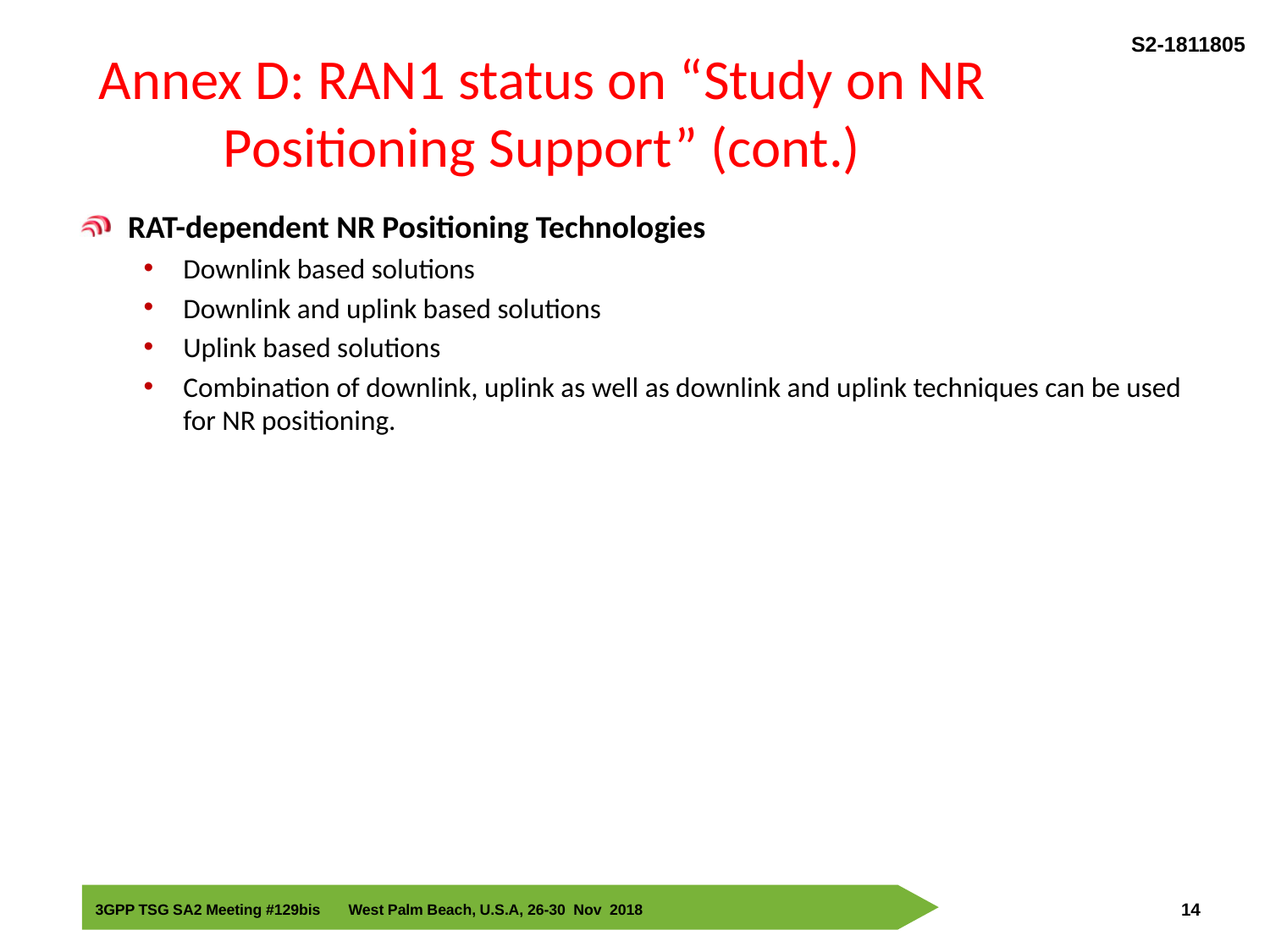

# Annex D: RAN1 status on “Study on NR Positioning Support” (cont.)
RAT-dependent NR Positioning Technologies
Downlink based solutions
Downlink and uplink based solutions
Uplink based solutions
Combination of downlink, uplink as well as downlink and uplink techniques can be used for NR positioning.